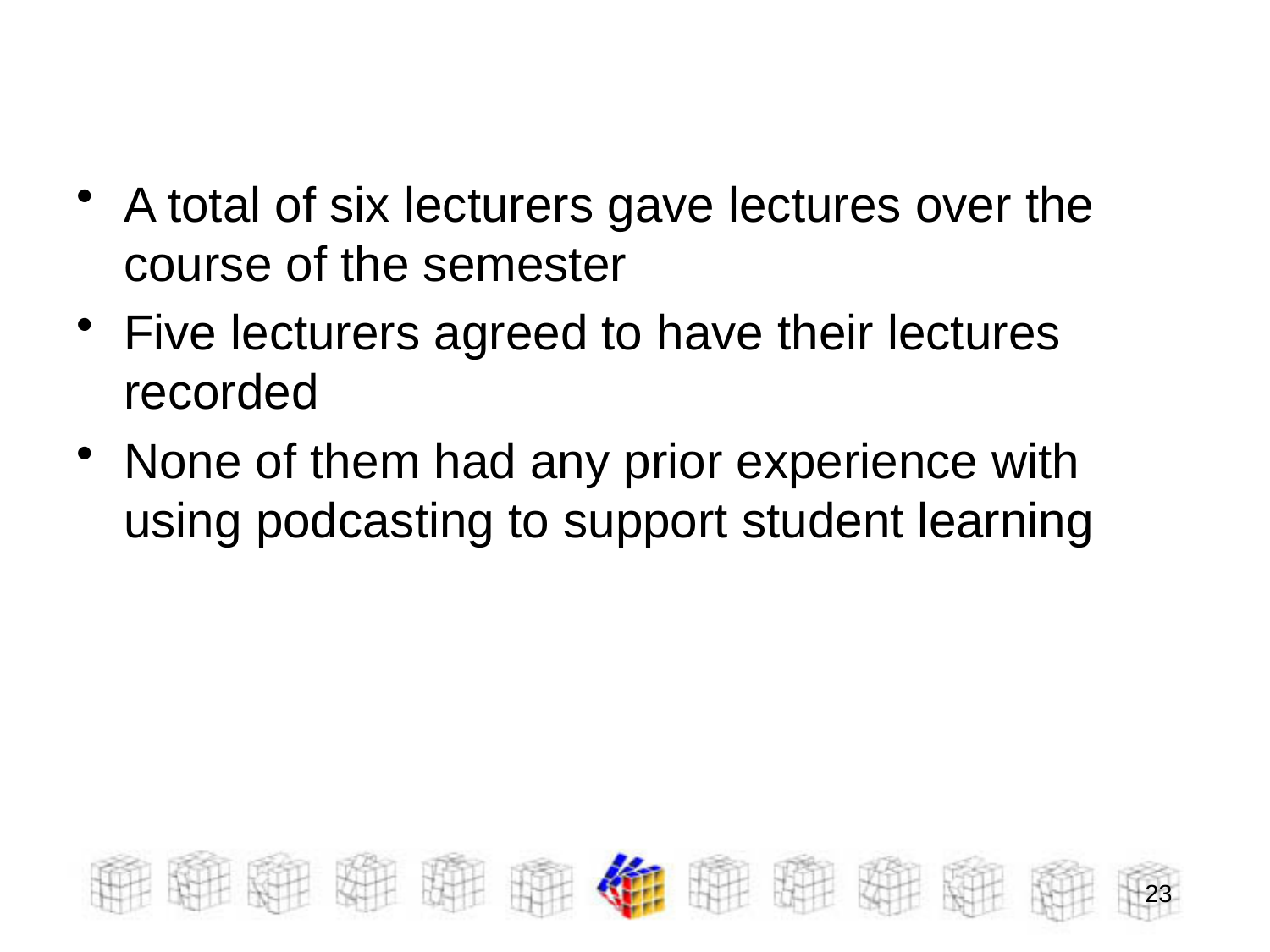

A total of six lecturers gave lectures over the course of the semester
Five lecturers agreed to have their lectures recorded
None of them had any prior experience with using podcasting to support student learning
23